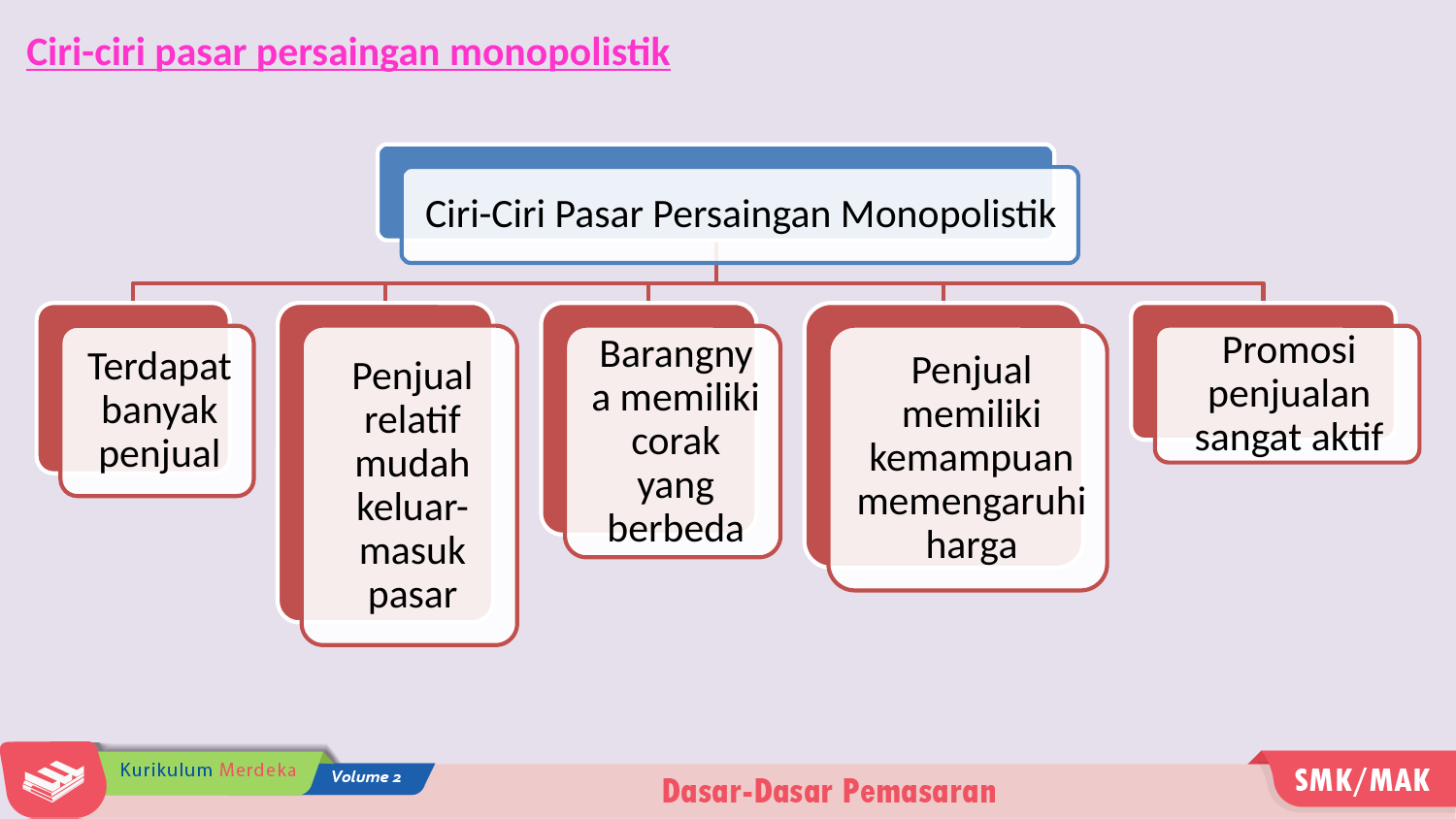

Ciri-ciri pasar persaingan monopolistik
Ciri-Ciri Pasar Persaingan Monopolistik
Terdapat banyak penjual
Penjual relatif mudah keluar-masuk pasar
Barangnya memiliki corak yang berbeda
Penjual memiliki kemampuan memengaruhi harga
Promosi penjualan sangat aktif